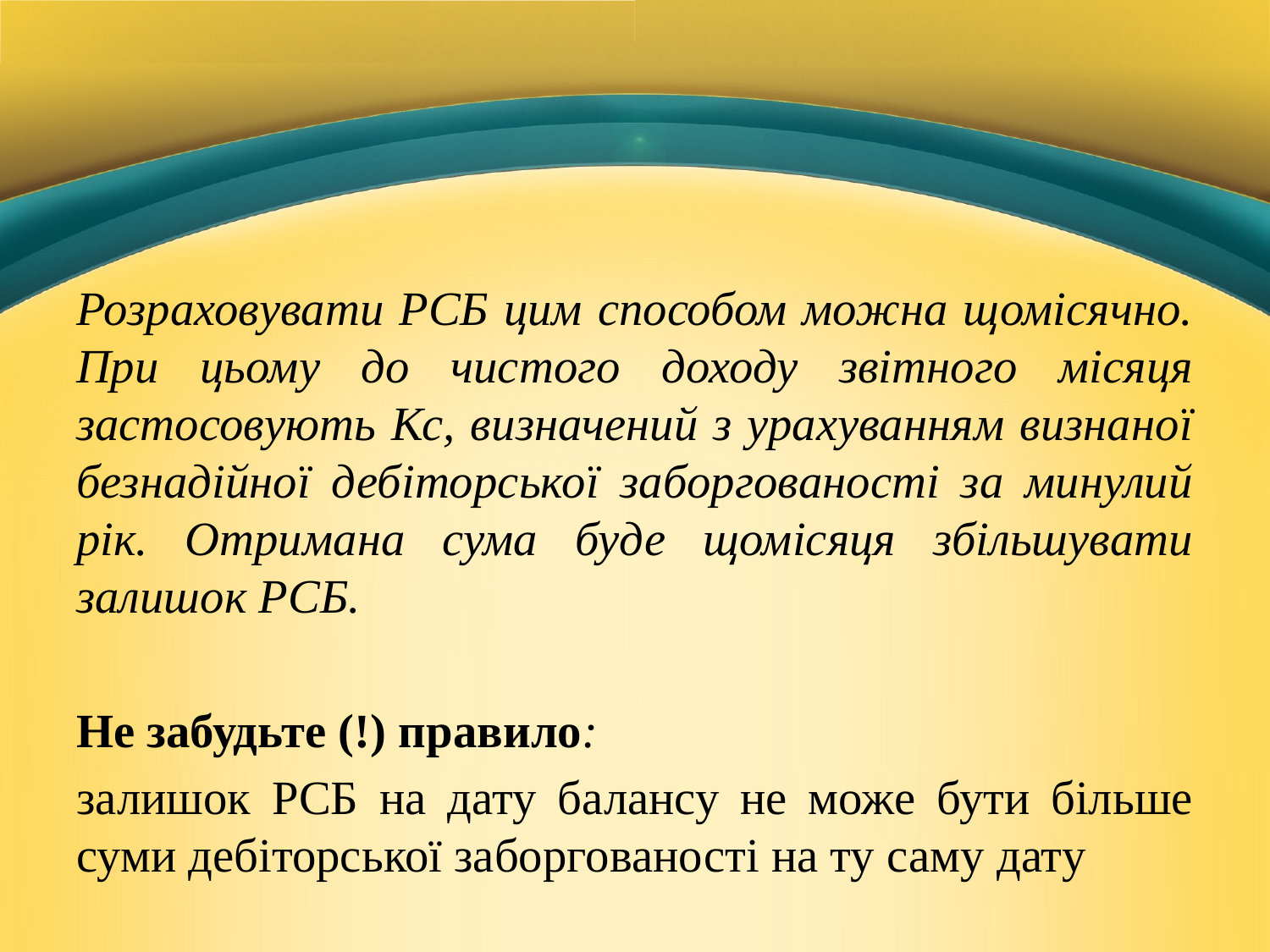

#
Розраховувати РСБ цим способом можна щомісячно. При цьому до чистого доходу звітного місяця застосовують Кс, визначений з урахуванням визнаної безнадійної дебіторської заборгованості за минулий рік. Отримана сума буде щомісяця збільшувати залишок РСБ.

Не забудьте (!) правило:
залишок РСБ на дату балансу не може бути більше суми дебіторської заборгованості на ту саму дату